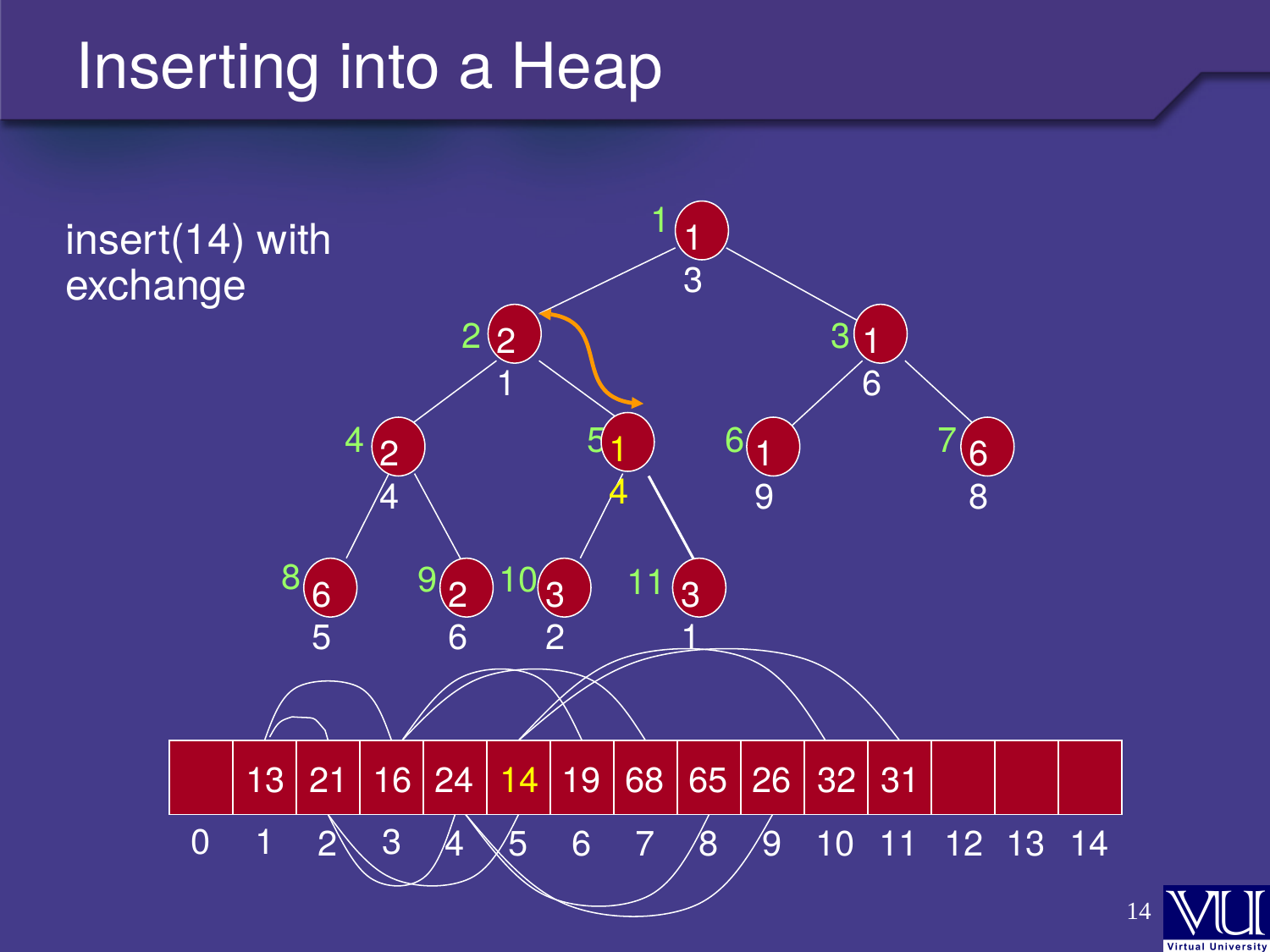

# Inserting into a Heap
1

13
insert(14) with
exchange

21

16
2
3
4
5
6
7

14

24

19

68
8
9
10
11

65

26

32

31

13
21
16
24
14
19
68
65
26
32
31
0
1
3
2

4

5
6
7
8
9
10
11
12
13
14
14